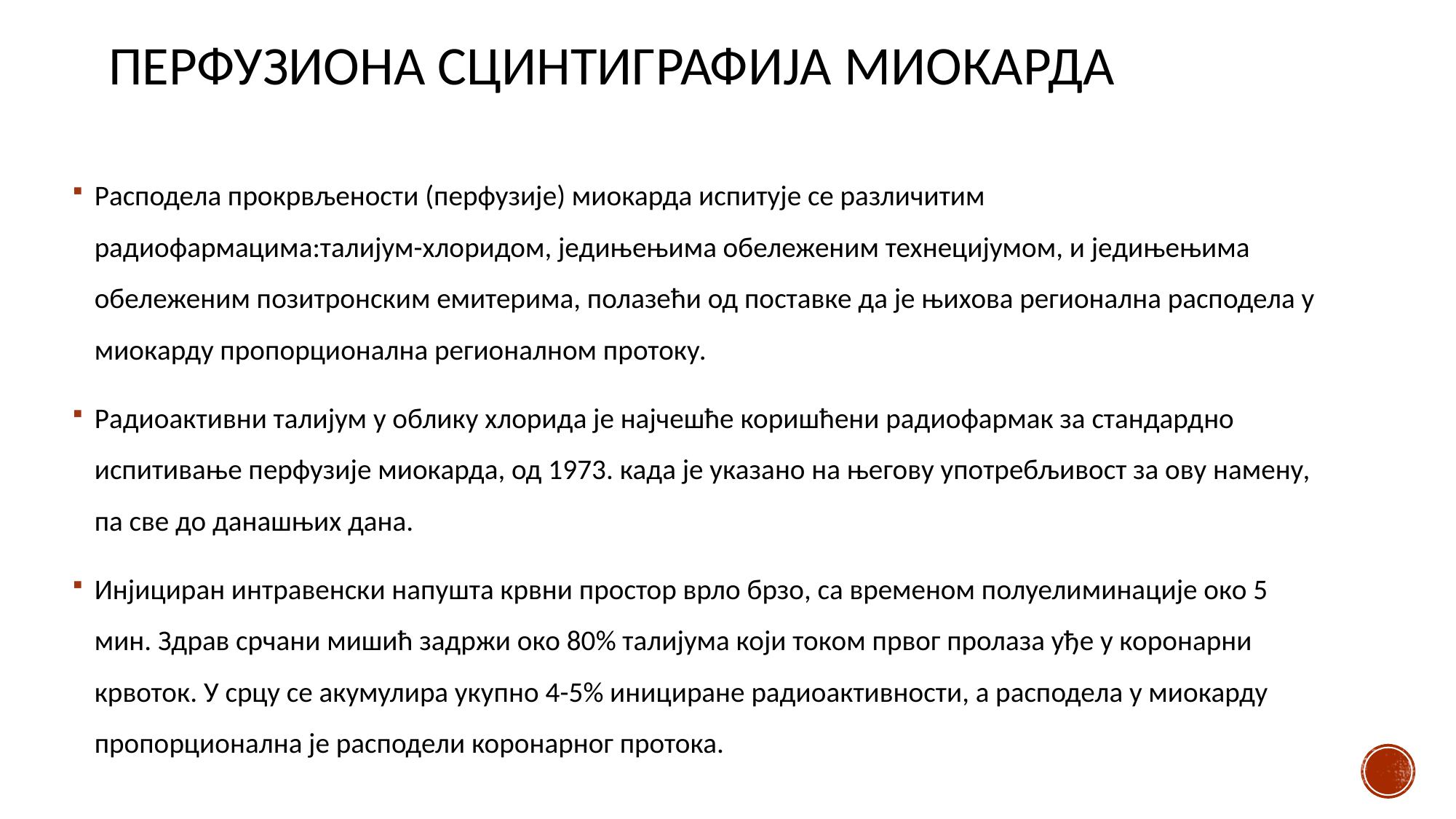

# ПЕРФУЗИОНА СЦИНТИГРАФИЈА МИОКАРДА
Расподела прокрвљености (перфузије) миокарда испитује се различитим радиофармацима:талијум-хлоридом, једињењима обележеним технецијумом, и једињењима обележеним позитронским емитерима, полазећи од поставке да је њихова регионална расподела у миокарду пропорционална регионалном протоку.
Радиоактивни талијум у облику хлорида је најчешће коришћени радиофармак за стандардно испитивање перфузије миокарда, од 1973. када је указано на његову употребљивост за ову намену, па све до данашњих дана.
Инјициран интравенски напушта крвни простор врло брзо, са временом полуелиминације око 5 мин. Здрав срчани мишић задржи око 80% талијума који током првог пролаза уђе у коронарни крвоток. У срцу се акумулира укупно 4-5% инициране радиоактивности, а расподела у миокарду пропорционална је расподели коронарног протока.